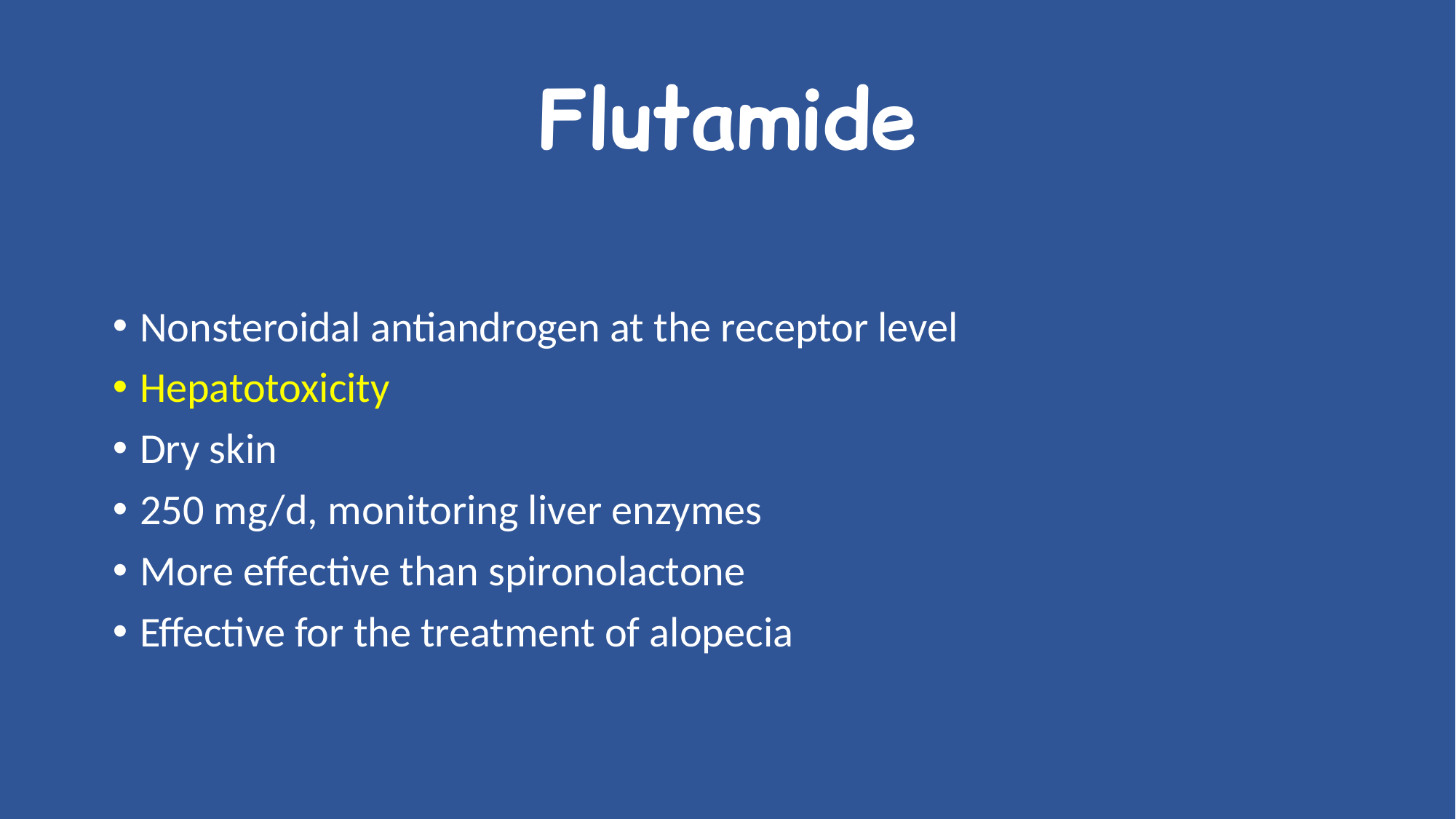

# Flutamide

Nonsteroidal antiandrogen at the receptor level
Hepatotoxicity
Dry skin
250 mg/d, monitoring liver enzymes
More effective than spironolactone
Effective for the treatment of alopecia